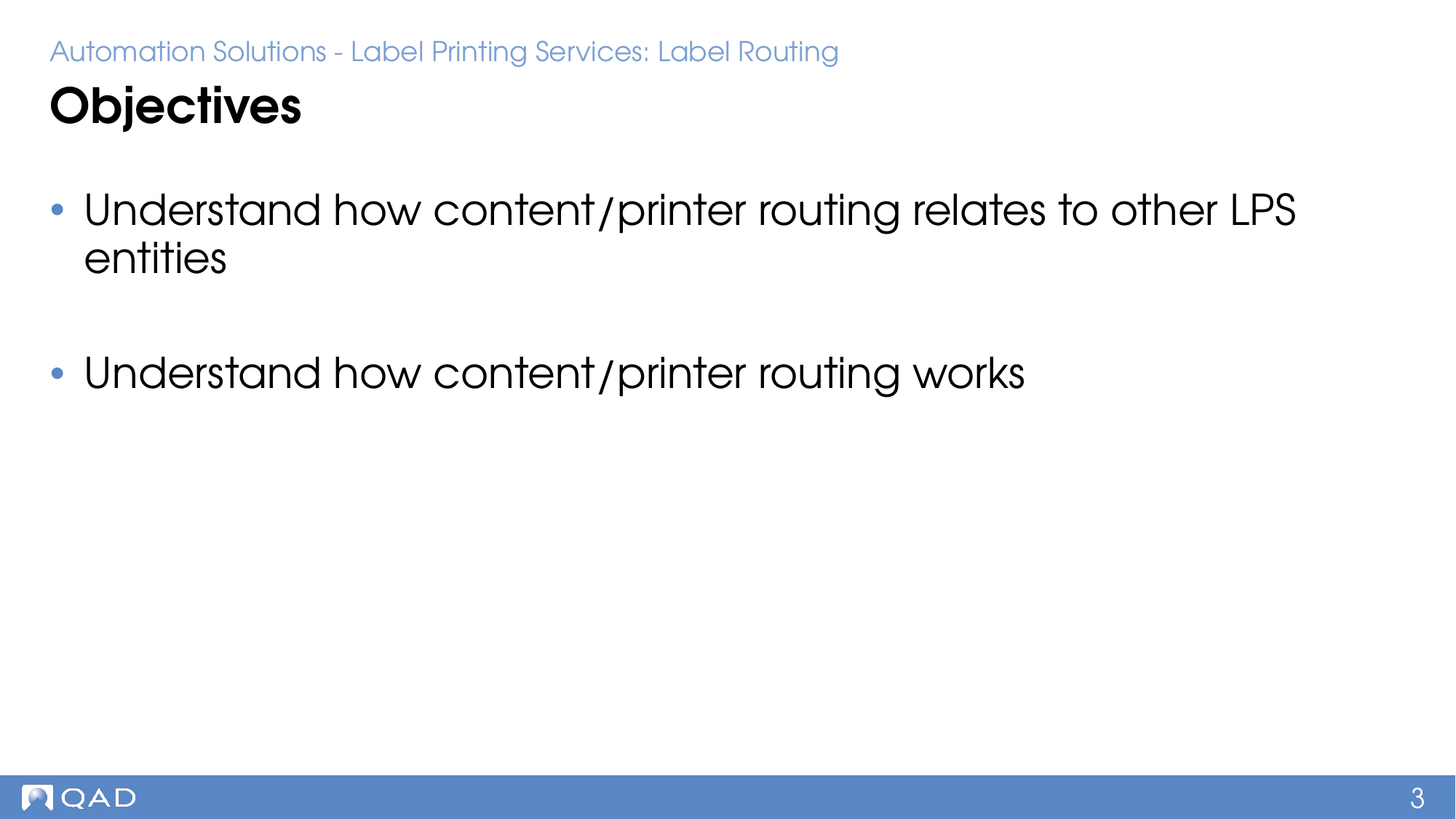

Automation Solutions - Label Printing Services: Label Routing
# Objectives
Understand how content/printer routing relates to other LPS entities

Understand how content/printer routing works

3